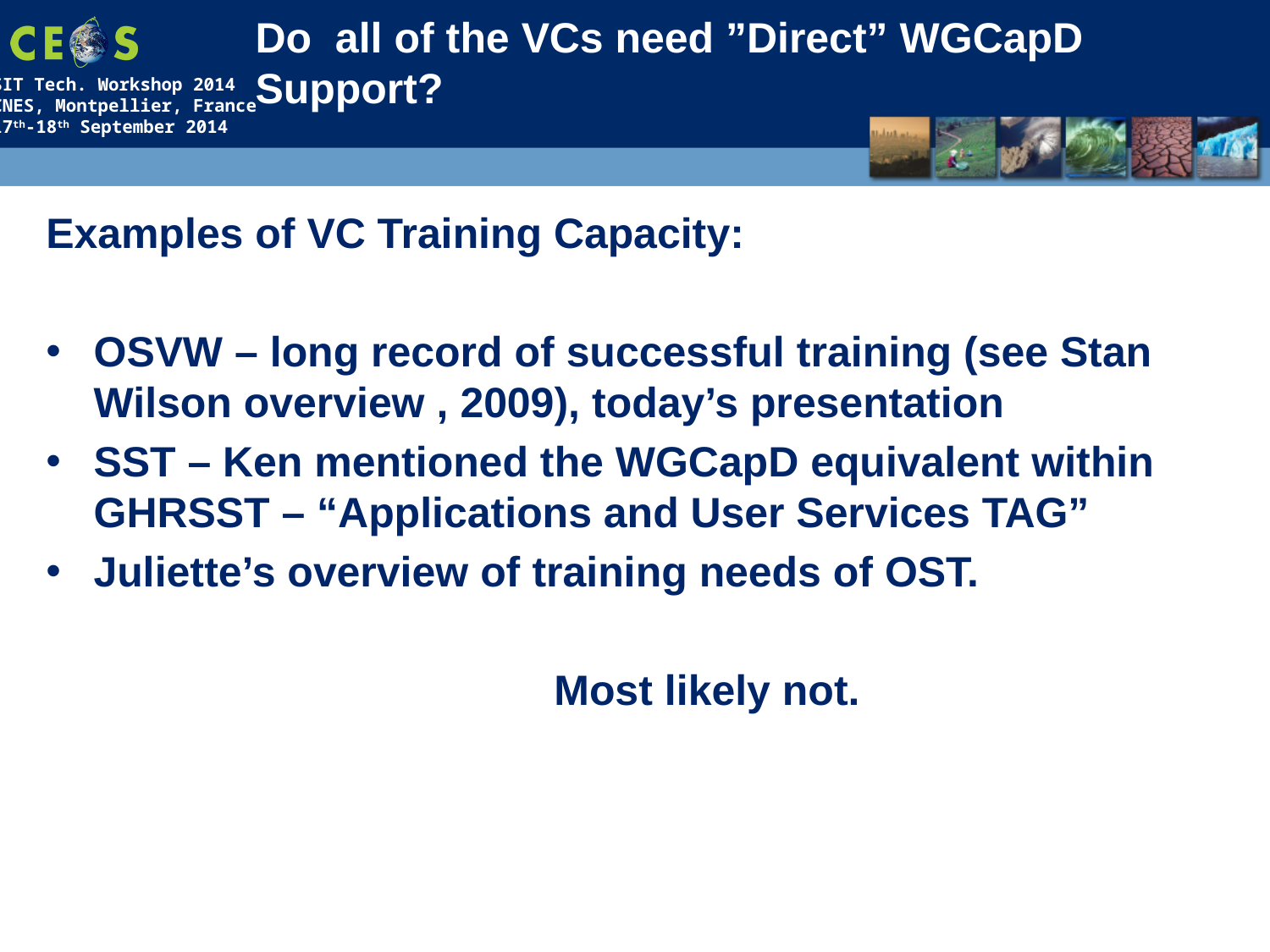

# Do  all of the VCs need ”Direct” WGCapD Support?
Examples of VC Training Capacity:

OSVW – long record of successful training (see Stan Wilson overview , 2009), today’s presentation
SST – Ken mentioned the WGCapD equivalent within GHRSST – “Applications and User Services TAG”
Juliette’s overview of training needs of OST.

				Most likely not.